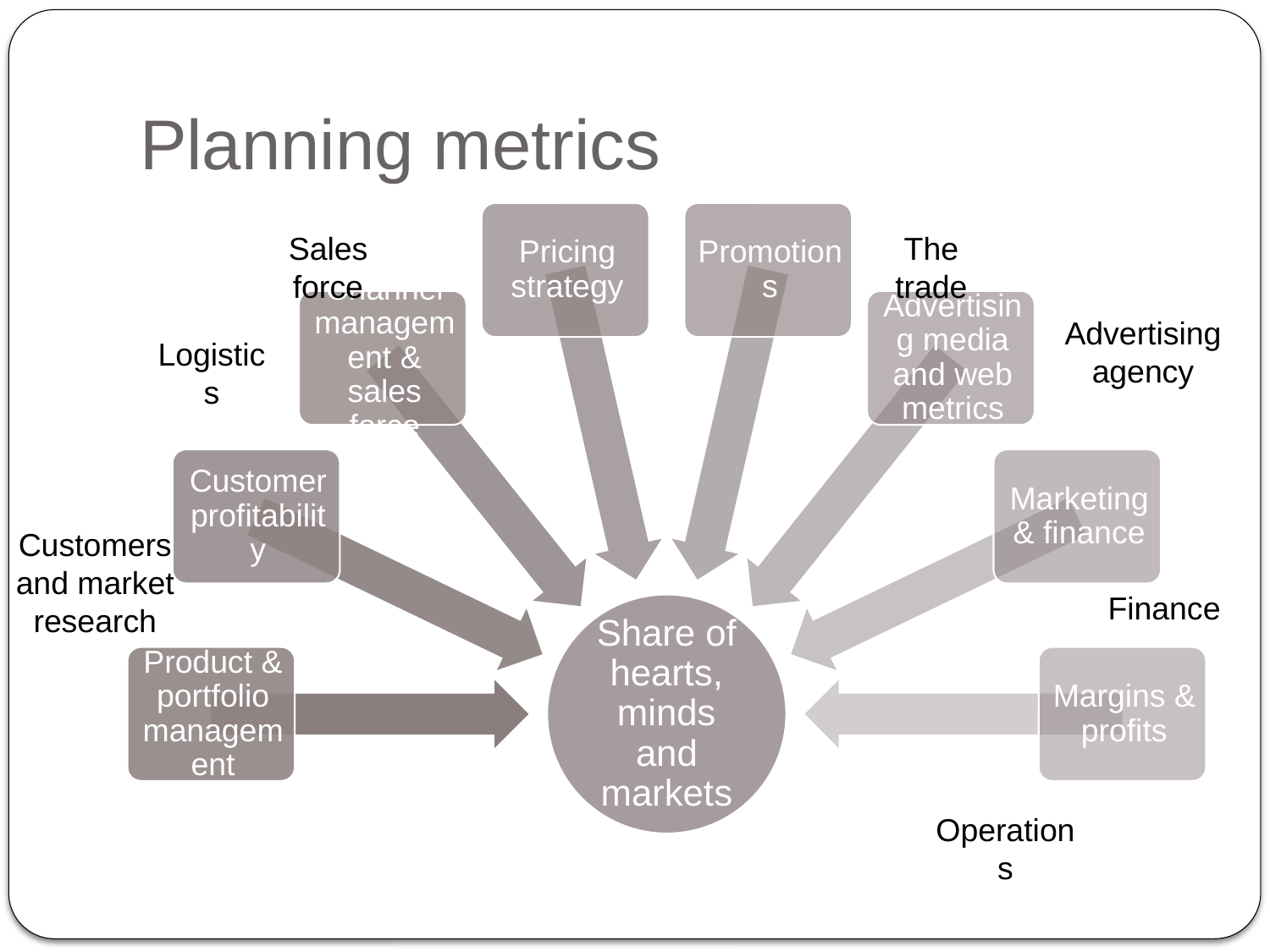

# Planning metrics
Share of hearts, minds and markets
Product & portfolio management
Customer profitability
Channel management & sales force
Pricing strategy
Promotions
Advertising media and web metrics
Marketing & finance
Margins & profits
Sales force
The trade
Advertising agency
Logistics
Customers and market research
Finance
Operations